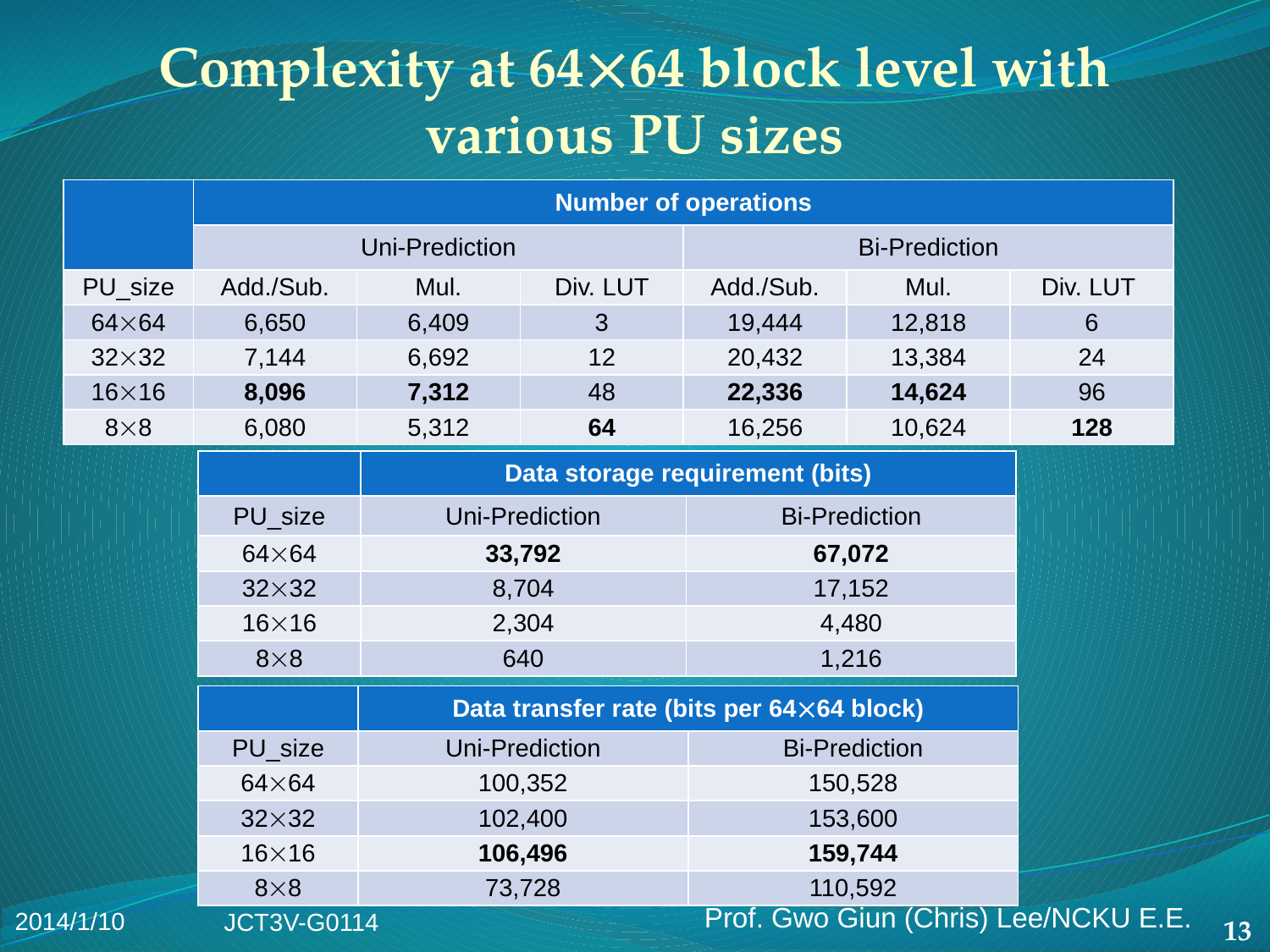

# Complexity at 64×64 block level with various PU sizes

|  | Number of operations |  |  |  |  |  |
| --- | --- | --- | --- | --- | --- | --- |
|  | Uni-Prediction |  |  | Bi-Prediction |  |  |
| PU\_size | Add./Sub. | Mul. | Div. LUT | Add./Sub. | Mul. | Div. LUT |
| 64×64 | 6,650 | 6,409 | 3 | 19,444 | 12,818 | 6 |
| 32×32 | 7,144 | 6,692 | 12 | 20,432 | 13,384 | 24 |
| 16×16 | 8,096 | 7,312 | 48 | 22,336 | 14,624 | 96 |
| 8×8 | 6,080 | 5,312 | 64 | 16,256 | 10,624 | 128 |
|  | Data storage requirement (bits) |  |
| --- | --- | --- |
| PU\_size | Uni-Prediction | Bi-Prediction |
| 64×64 | 33,792 | 67,072 |
| 32×32 | 8,704 | 17,152 |
| 16×16 | 2,304 | 4,480 |
| 8×8 | 640 | 1,216 |
|  | Data transfer rate (bits per 64×64 block) |  |
| --- | --- | --- |
| PU\_size | Uni-Prediction | Bi-Prediction |
| 64×64 | 100,352 | 150,528 |
| 32×32 | 102,400 | 153,600 |
| 16×16 | 106,496 | 159,744 |
| 8×8 | 73,728 | 110,592 |
2014/1/10
JCT3V-G0114
13